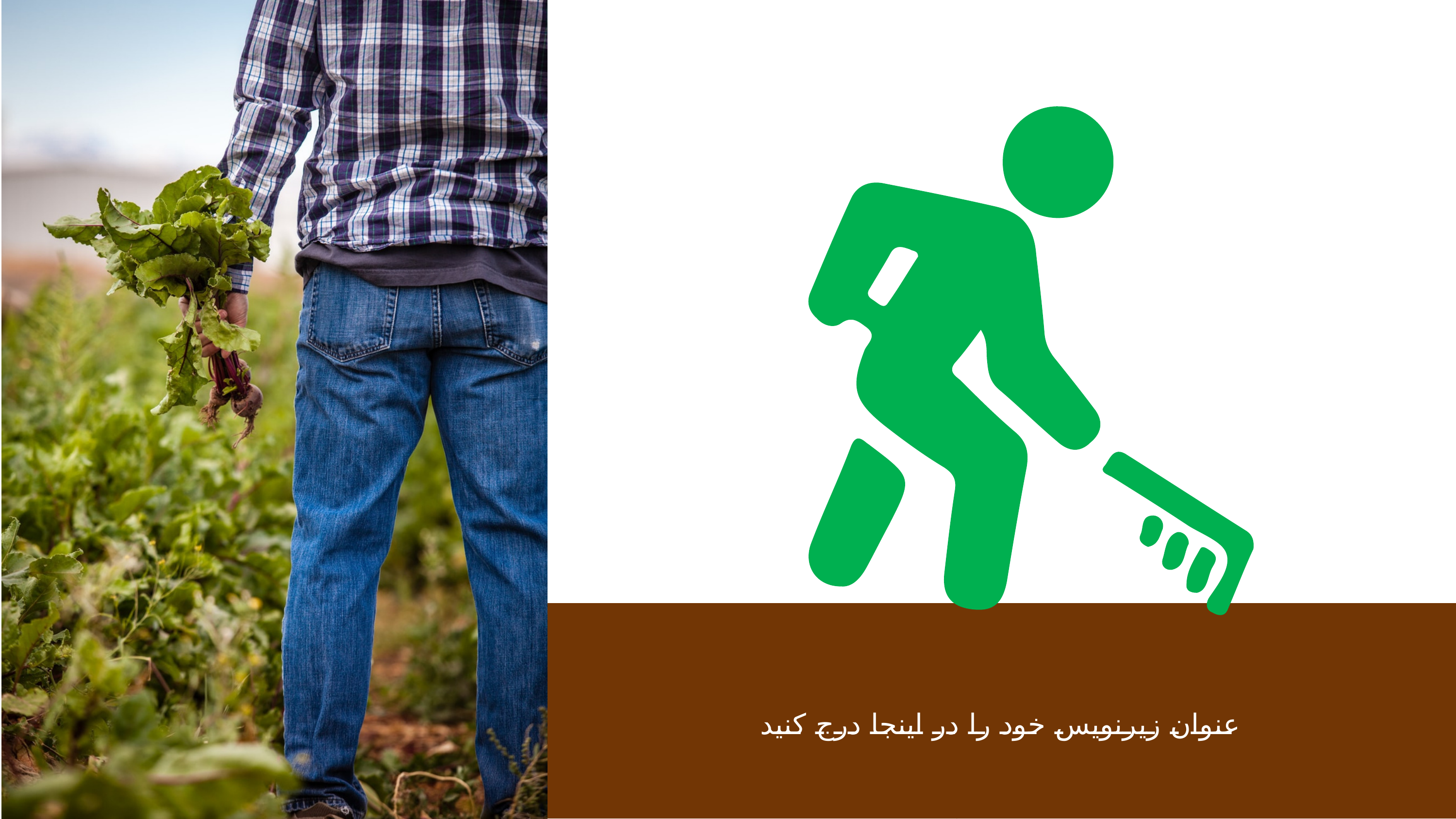

Section Break

عنوان زیرنویس خود را در اینجا درج کنید